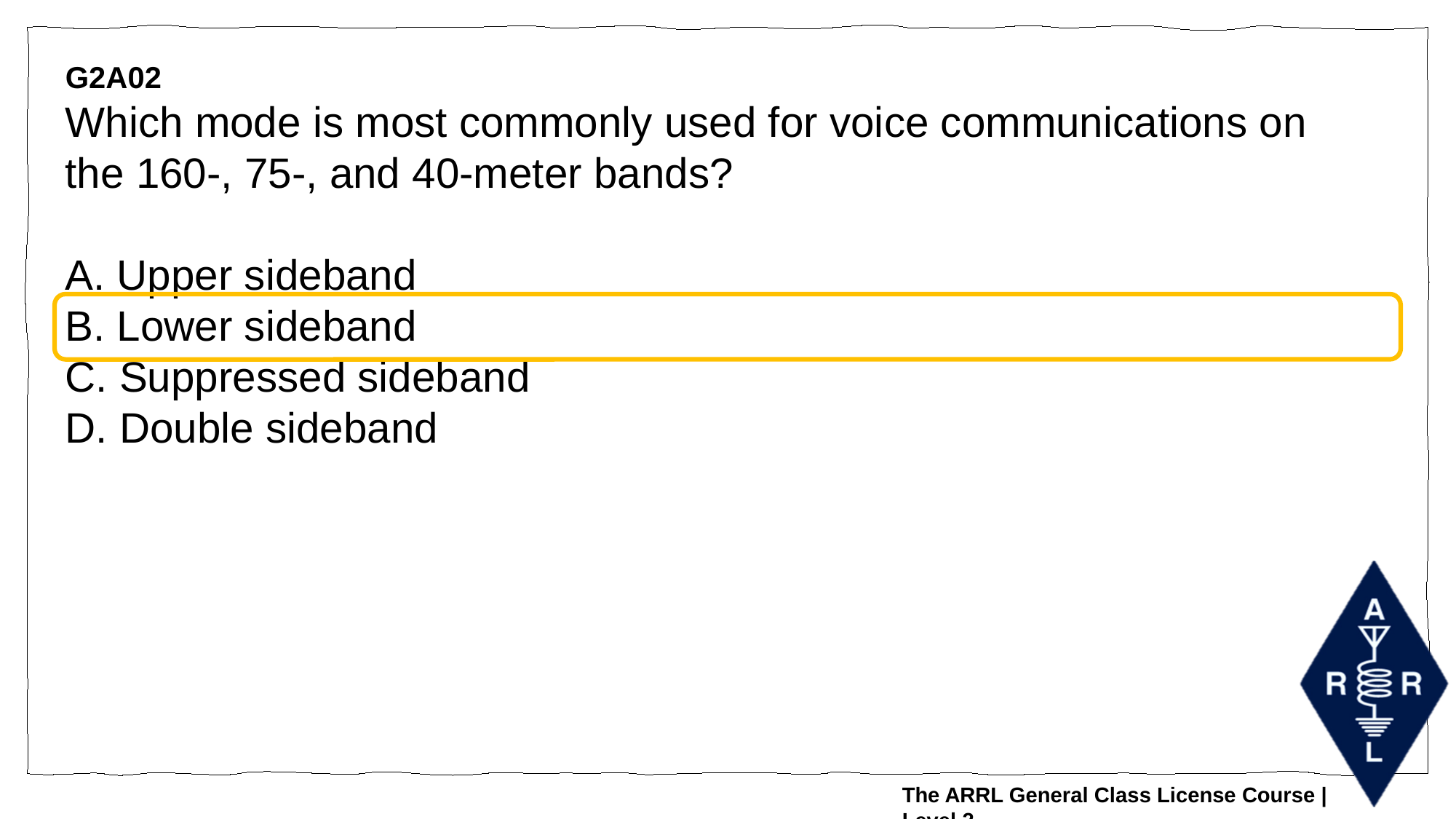

G2A02
Which mode is most commonly used for voice communications on the 160-, 75-, and 40-meter bands?

A. Upper sideband
B. Lower sideband
C. Suppressed sideband
D. Double sideband